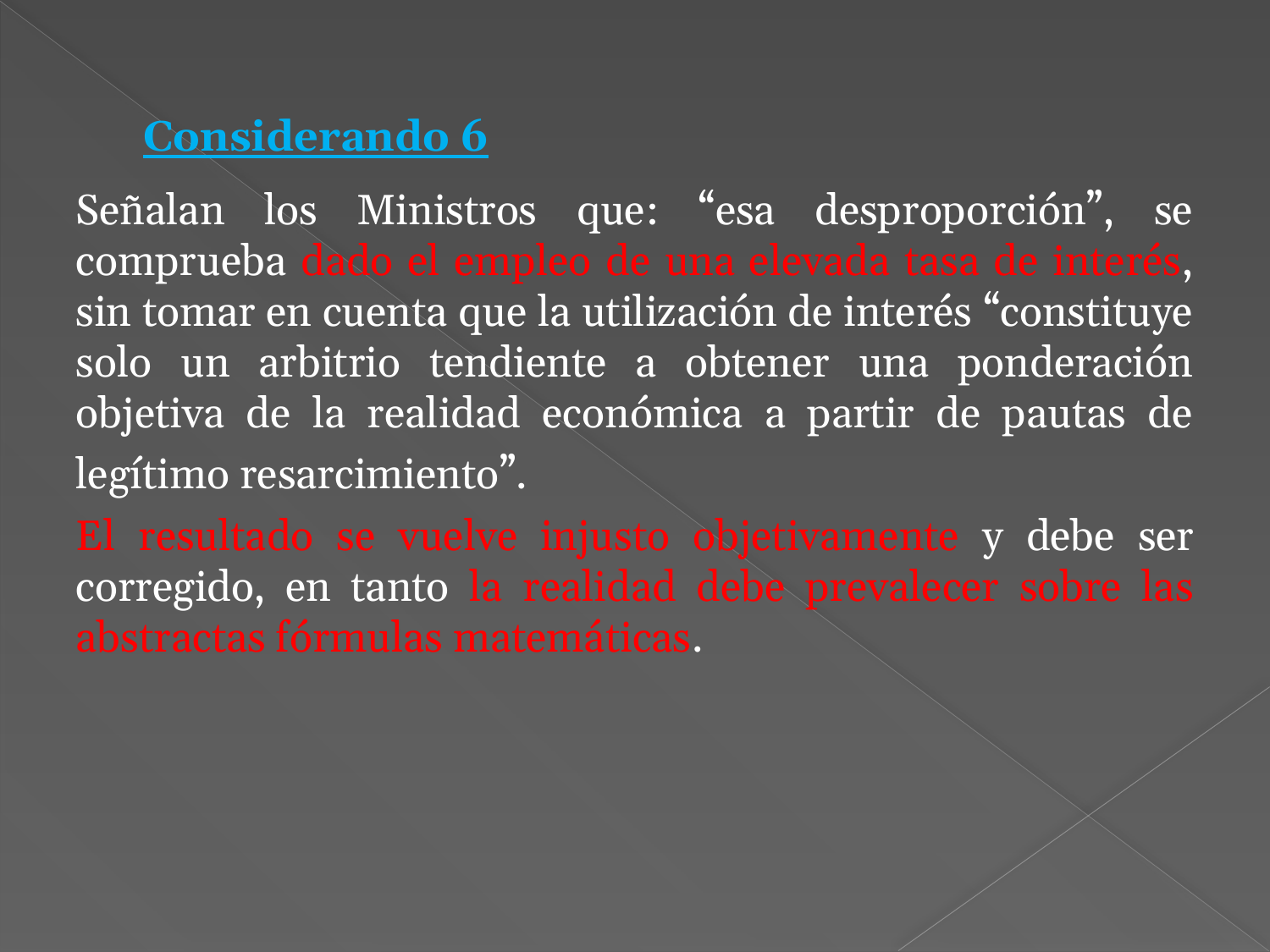

# Considerando 6
Señalan los Ministros que: “esa desproporción”, se comprueba dado el empleo de una elevada tasa de interés, sin tomar en cuenta que la utilización de interés “constituye solo un arbitrio tendiente a obtener una ponderación objetiva de la realidad económica a partir de pautas de legítimo resarcimiento”.
El resultado se vuelve injusto objetivamente y debe ser corregido, en tanto la realidad debe prevalecer sobre las abstractas fórmulas matemáticas.